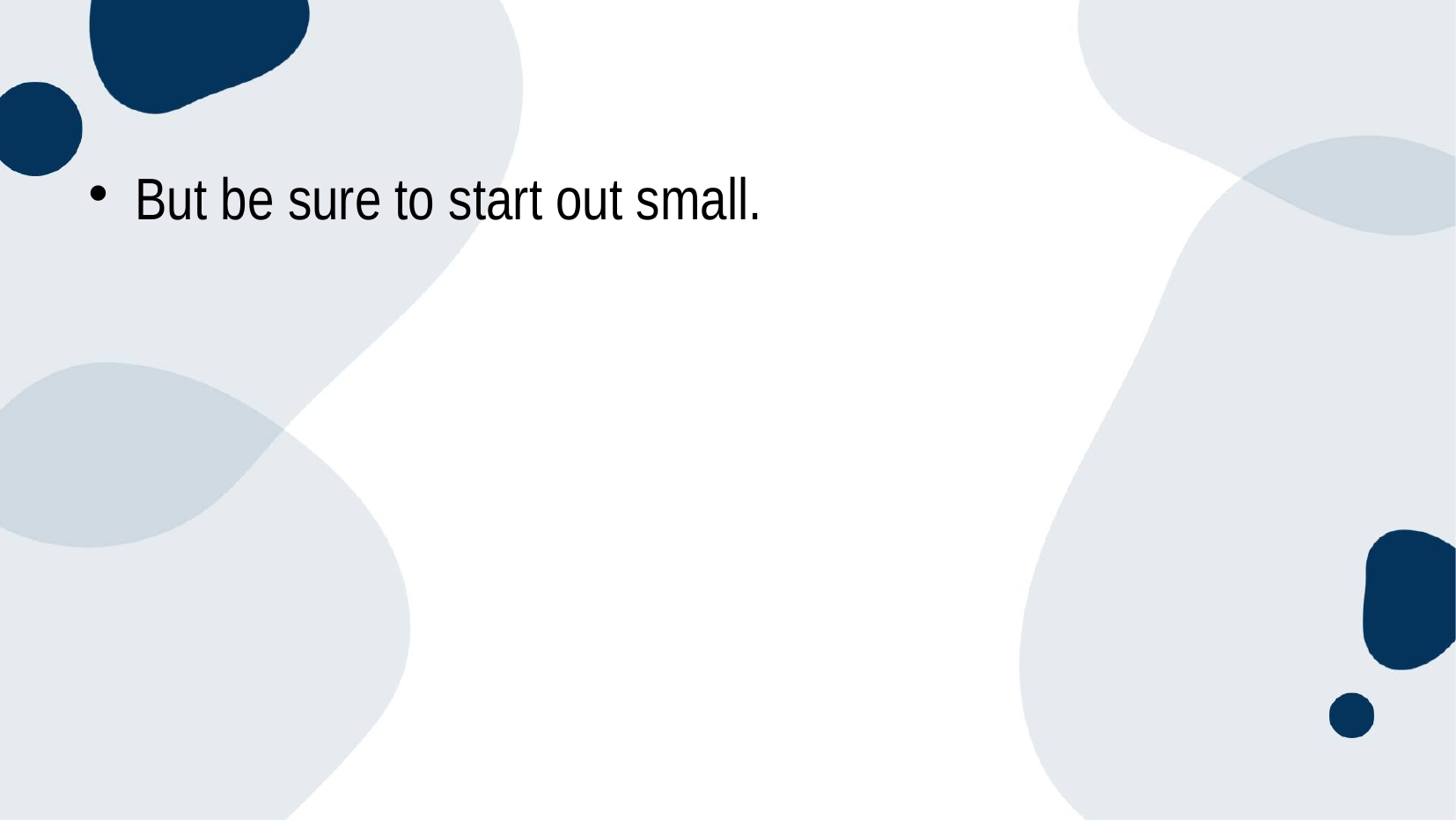

#
But be sure to start out small.